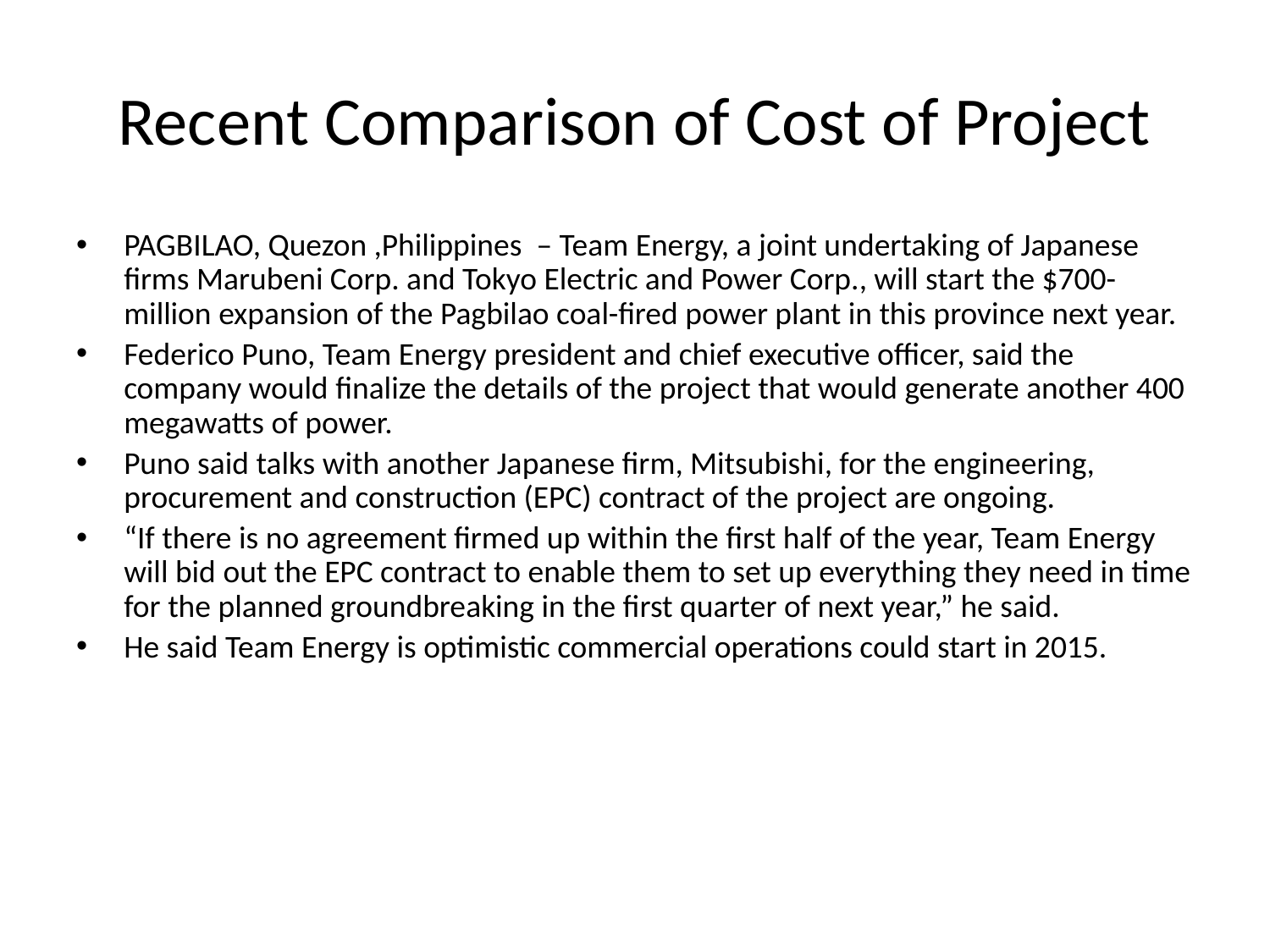

# Recent Comparison of Cost of Project
PAGBILAO, Quezon ,Philippines  – Team Energy, a joint undertaking of Japanese firms Marubeni Corp. and Tokyo Electric and Power Corp., will start the $700-million expansion of the Pagbilao coal-fired power plant in this province next year.
Federico Puno, Team Energy president and chief executive officer, said the company would finalize the details of the project that would generate another 400 megawatts of power.
Puno said talks with another Japanese firm, Mitsubishi, for the engineering, procurement and construction (EPC) contract of the project are ongoing.
“If there is no agreement firmed up within the first half of the year, Team Energy will bid out the EPC contract to enable them to set up everything they need in time for the planned groundbreaking in the first quarter of next year,” he said.
He said Team Energy is optimistic commercial operations could start in 2015.